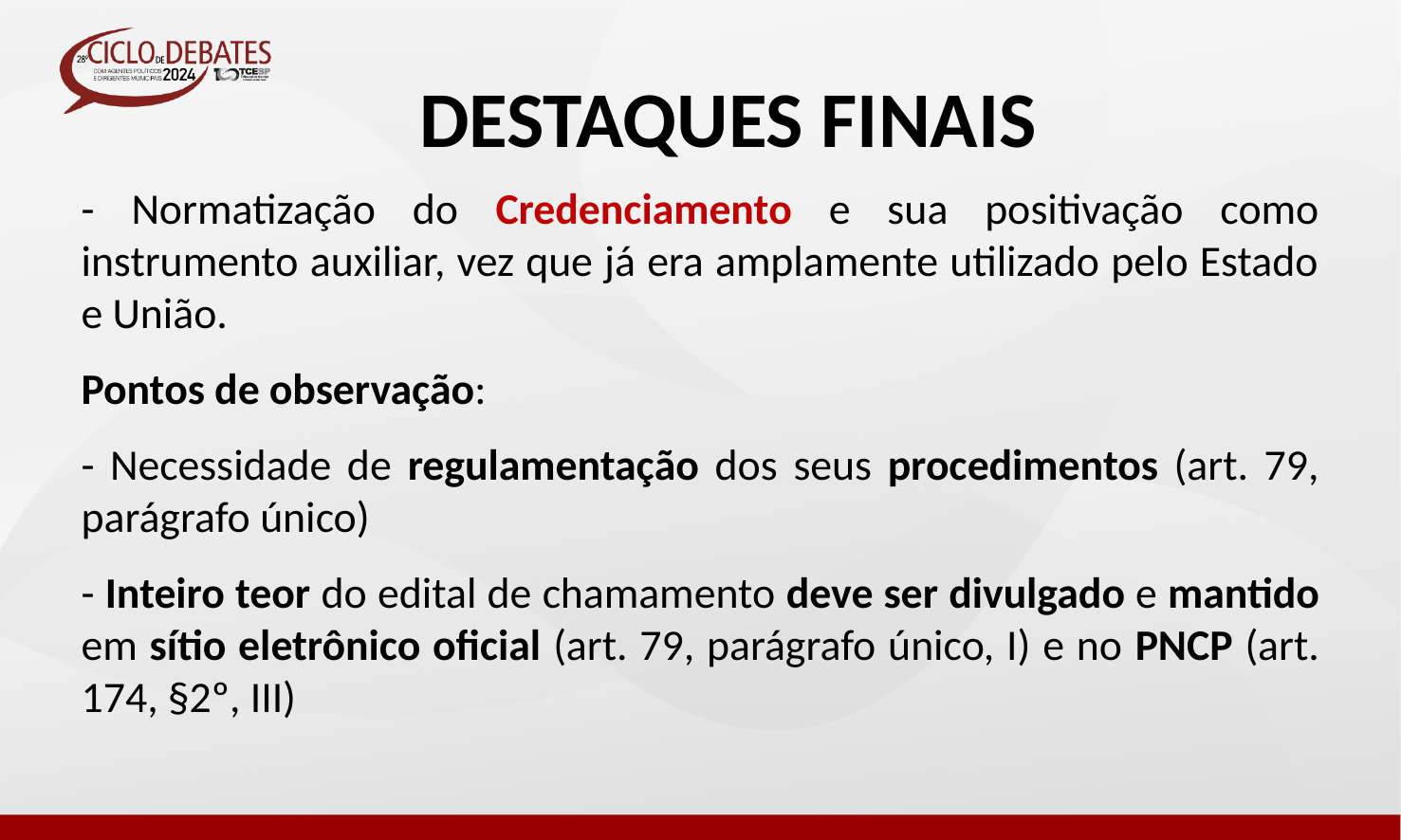

DESTAQUES FINAIS
- Normatização do Credenciamento e sua positivação como instrumento auxiliar, vez que já era amplamente utilizado pelo Estado e União.
Pontos de observação:
- Necessidade de regulamentação dos seus procedimentos (art. 79, parágrafo único)
- Inteiro teor do edital de chamamento deve ser divulgado e mantido em sítio eletrônico oficial (art. 79, parágrafo único, I) e no PNCP (art. 174, §2º, III)